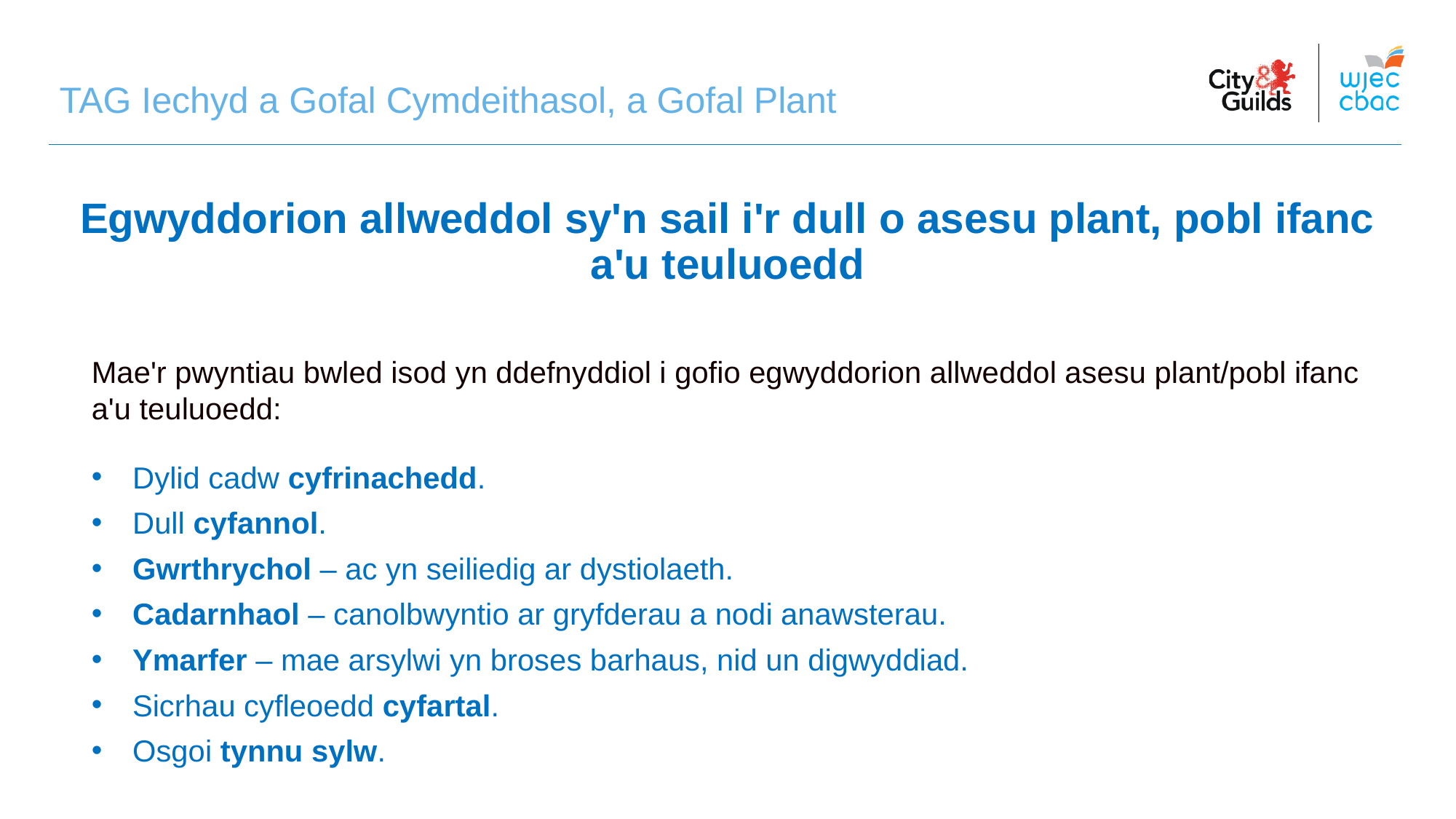

# TAG Iechyd a Gofal Cymdeithasol, a Gofal Plant
Egwyddorion allweddol sy'n sail i'r dull o asesu plant, pobl ifanc a'u teuluoedd
Mae'r pwyntiau bwled isod yn ddefnyddiol i gofio egwyddorion allweddol asesu plant/pobl ifanc a'u teuluoedd:

Dylid cadw cyfrinachedd.
Dull cyfannol.
Gwrthrychol – ac yn seiliedig ar dystiolaeth.
Cadarnhaol – canolbwyntio ar gryfderau a nodi anawsterau.
Ymarfer – mae arsylwi yn broses barhaus, nid un digwyddiad.
Sicrhau cyfleoedd cyfartal.
Osgoi tynnu sylw.